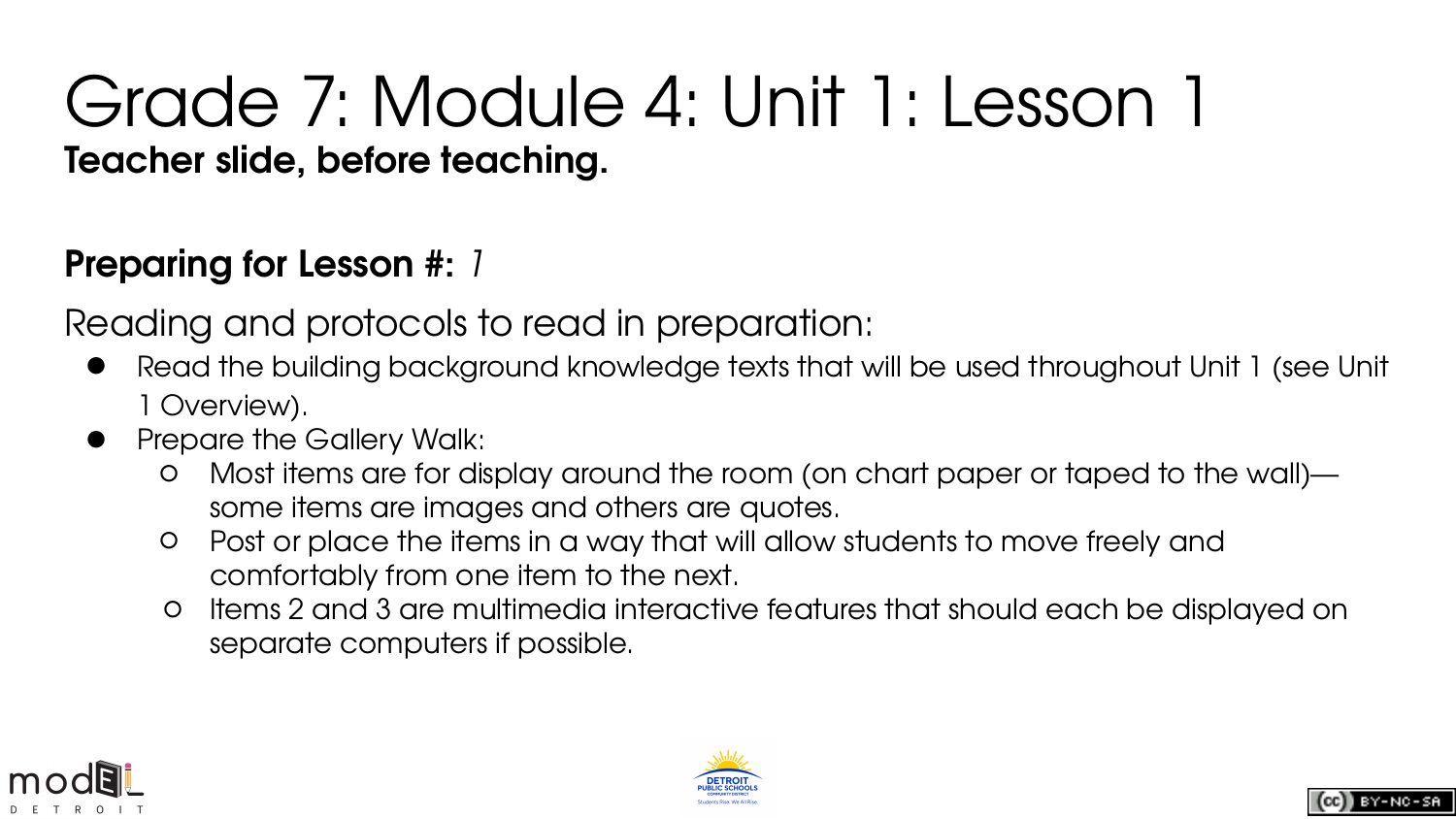

Grade 7: Module 4: Unit 1: Lesson 1
Teacher slide, before teaching.

Preparing for Lesson #: 1
Reading and protocols to read in preparation:
Read the building background knowledge texts that will be used throughout Unit 1 (see Unit 1 Overview).
Prepare the Gallery Walk:
Most items are for display around the room (on chart paper or taped to the wall)—some items are images and others are quotes.
Post or place the items in a way that will allow students to move freely and comfortably from one item to the next.
Items 2 and 3 are multimedia interactive features that should each be displayed on separate computers if possible.